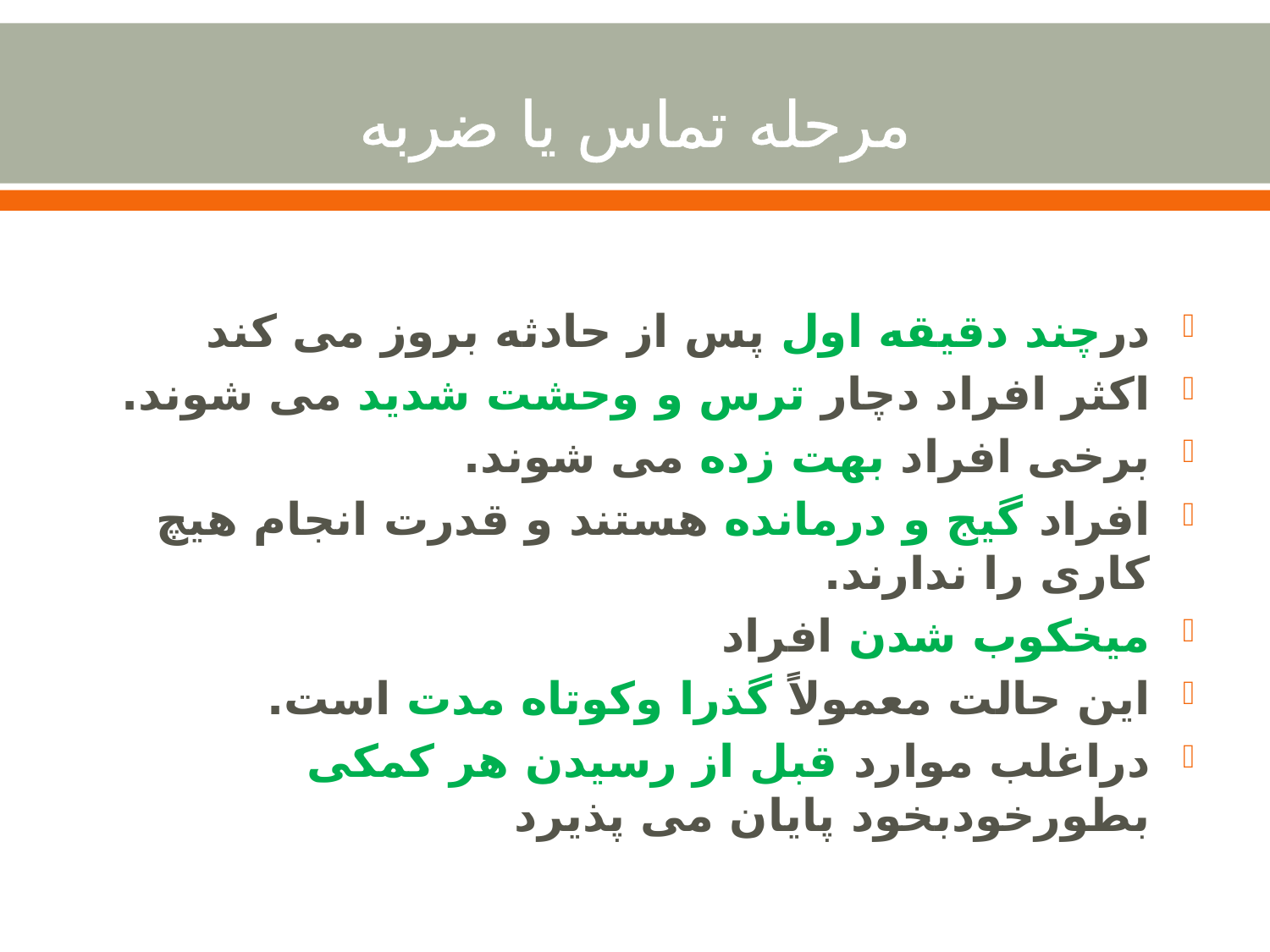

# مرحله تماس یا ضربه
درچند دقيقه اول پس از حادثه بروز می کند
اکثر افراد دچار ترس و وحشت شدید می شوند.
برخی افراد بهت زده می شوند.
افراد گيج و درمانده هستند و قدرت انجام هيچ کاری را ندارند.
میخکوب شدن افراد
اين حالت معمولاً گذرا وکوتاه مدت است.
دراغلب موارد قبل از رسيدن هر کمکی بطورخودبخود پايان می پذيرد